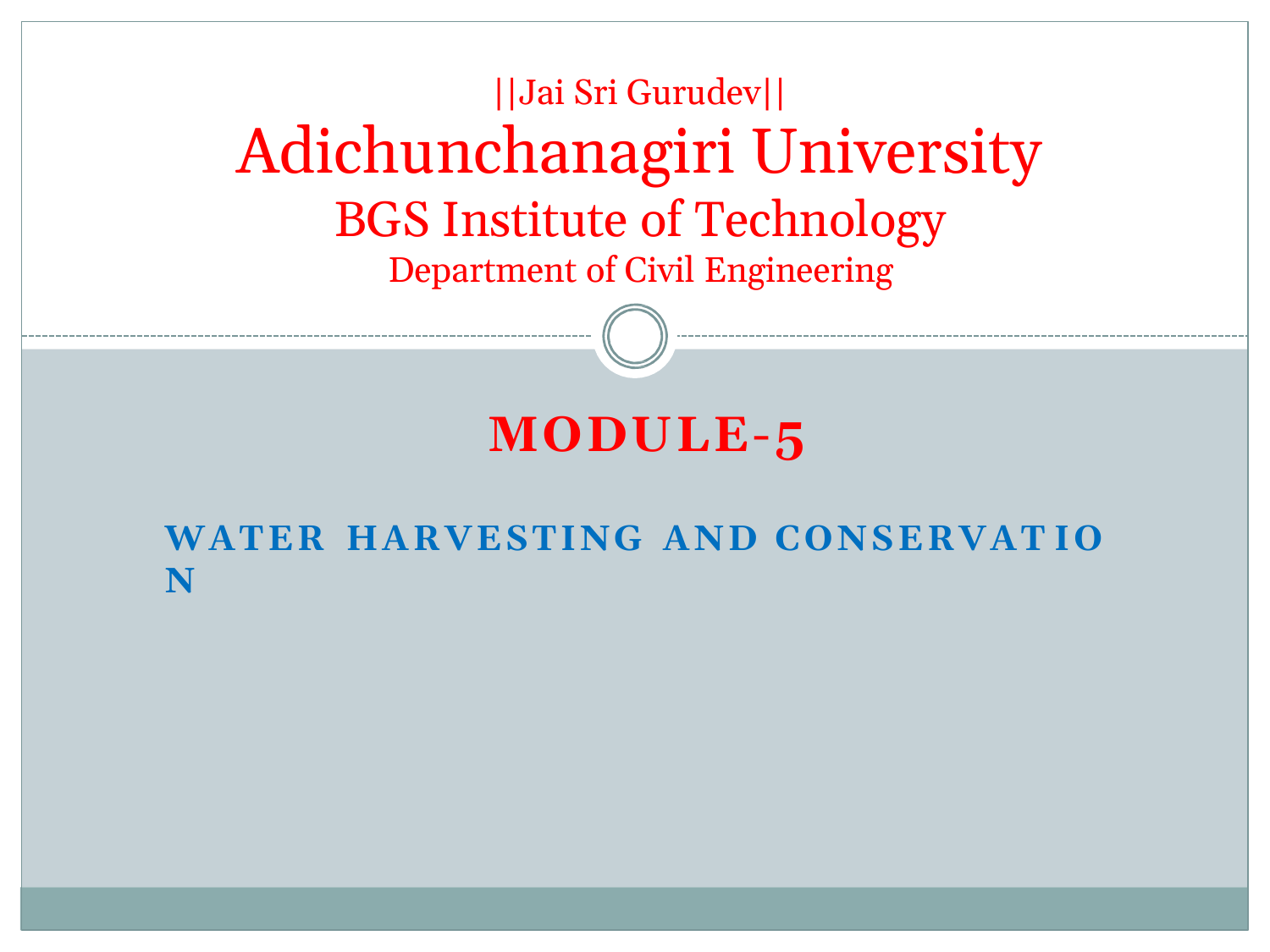

||Jai Sri Gurudev||
# Adichunchanagiri University
BGS Institute of Technology
Department of Civil Engineering

MODULE-5

WATER	HARVESTING	AND	CONSERVAT IO N